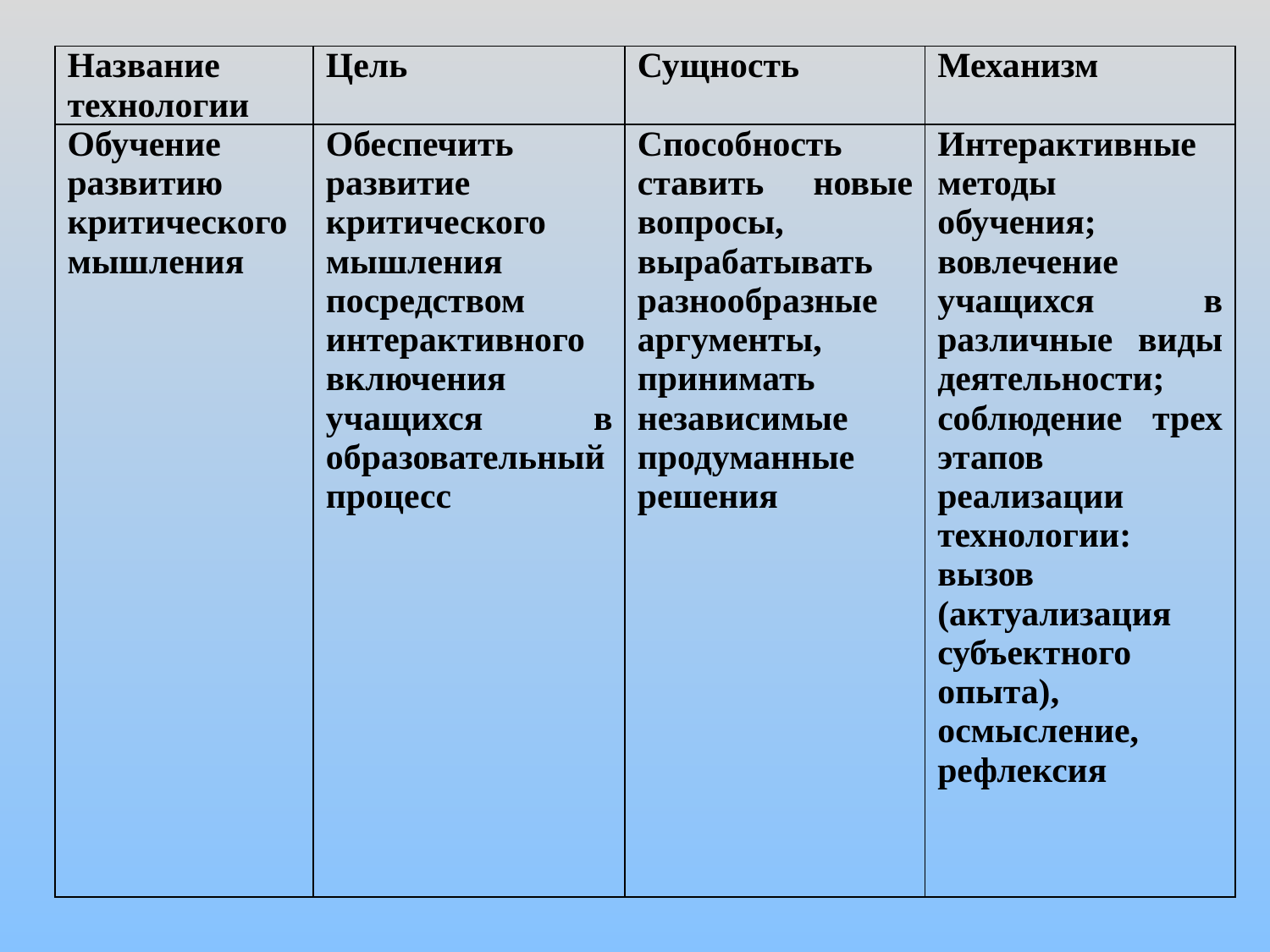

| Название технологии | Цель | Сущность | Механизм |
| --- | --- | --- | --- |
| Обучение развитию критического мышления | Обеспечить развитие критического мышления посредством интерактивного включения учащихся в образовательный процесс | Способность ставить новые вопросы, вырабатывать разнообразные аргументы, принимать независимые продуманные решения | Интерактивные методы обучения; вовлечение учащихся в различные виды деятельности; соблюдение трех этапов реализации технологии: вызов (актуализация субъектного опыта), осмысление, рефлексия |